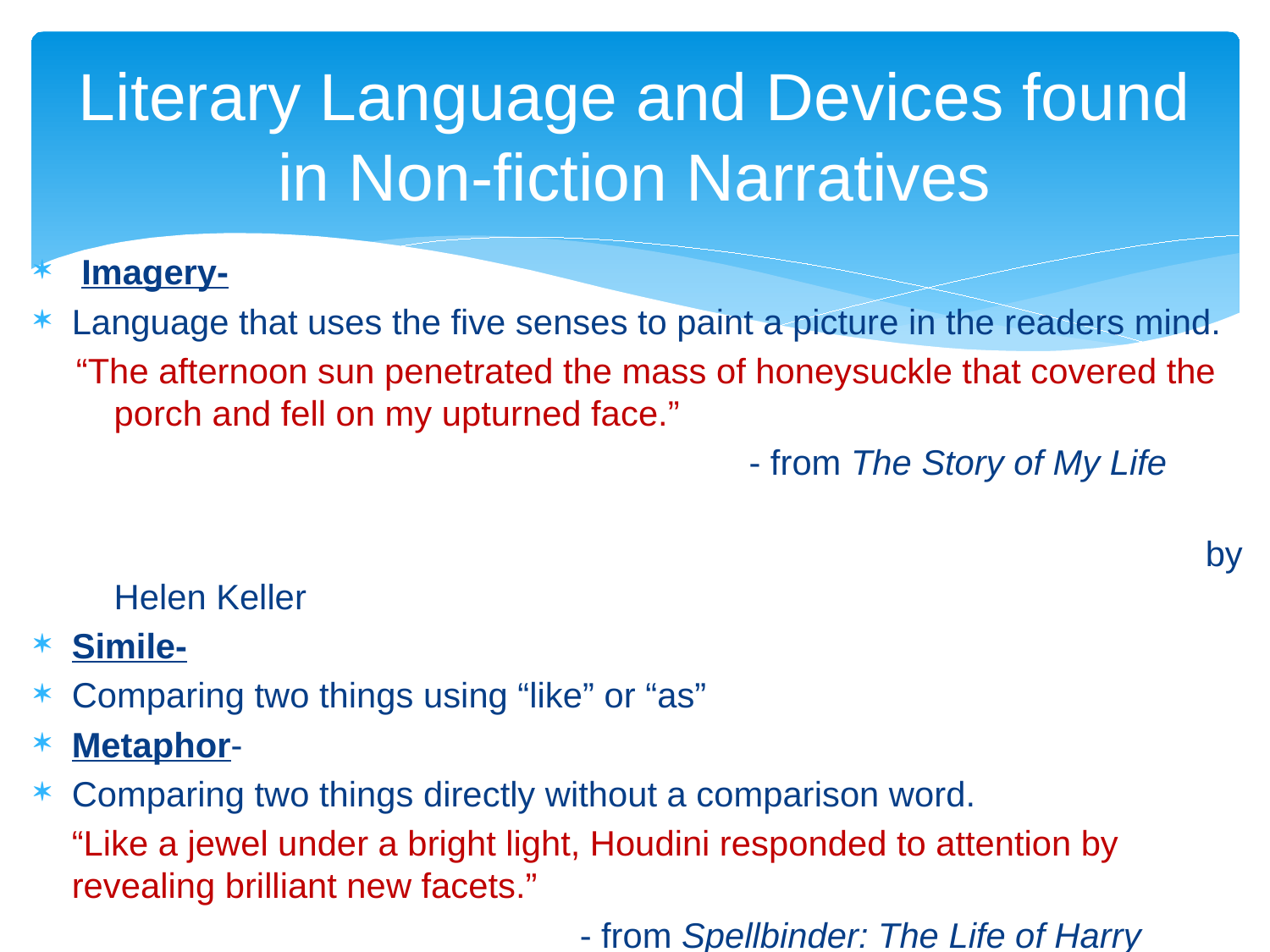

# Literary Language and Devices found in Non-fiction Narratives
 Imagery-
Language that uses the five senses to paint a picture in the readers mind.
“The afternoon sun penetrated the mass of honeysuckle that covered the porch and fell on my upturned face.”
						- from The Story of My Life
                                                                                                                    by Helen Keller
Simile-
Comparing two things using “like” or “as”
Metaphor-
Comparing two things directly without a comparison word.
	“Like a jewel under a bright light, Houdini responded to attention by revealing brilliant new facets.”
					- from Spellbinder: The Life of Harry Houdini
							by Tom Lalicki